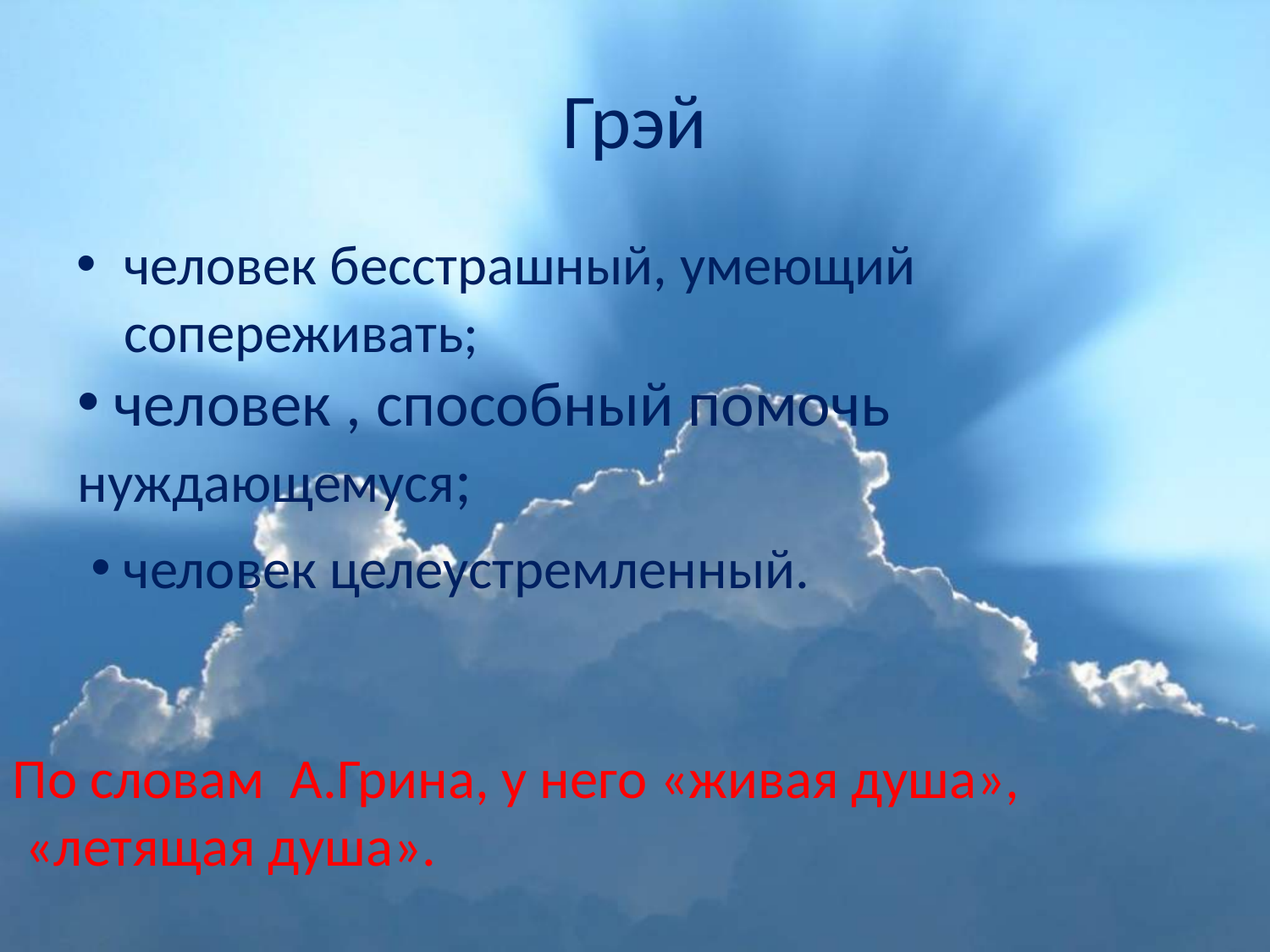

# Грэй
человек бесстрашный, умеющий сопереживать;
 человек , способный помочь нуждающемуся;

 человек целеустремленный.
По словам  А.Грина, у него «живая душа»,
 «летящая душа».